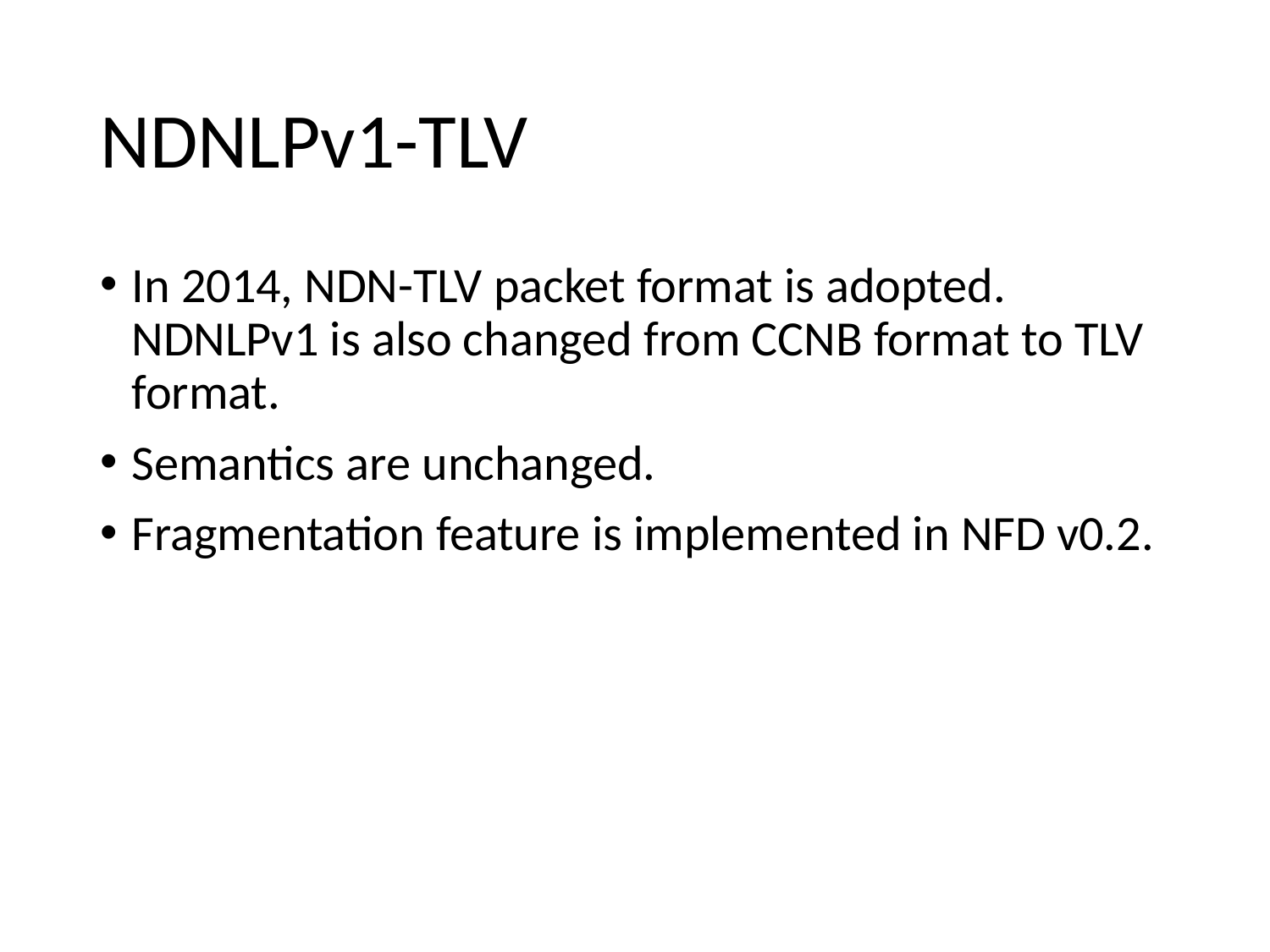

# NDNLPv1-TLV
In 2014, NDN-TLV packet format is adopted. NDNLPv1 is also changed from CCNB format to TLV format.
Semantics are unchanged.
Fragmentation feature is implemented in NFD v0.2.